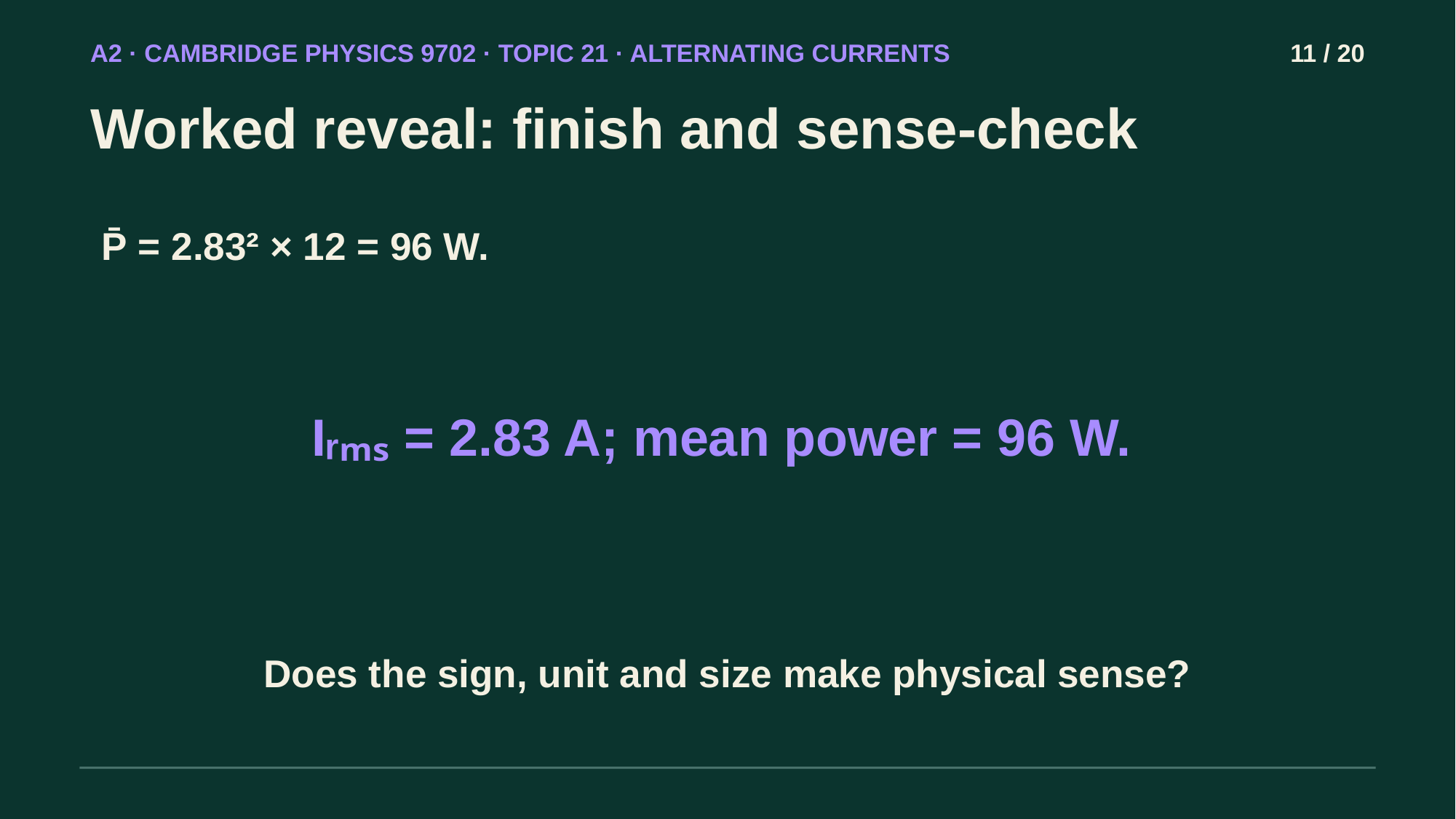

A2 · CAMBRIDGE PHYSICS 9702 · TOPIC 21 · ALTERNATING CURRENTS
11 / 20
Worked reveal: finish and sense-check
P̄ = 2.83² × 12 = 96 W.
Iᵣₘₛ = 2.83 A; mean power = 96 W.
Does the sign, unit and size make physical sense?